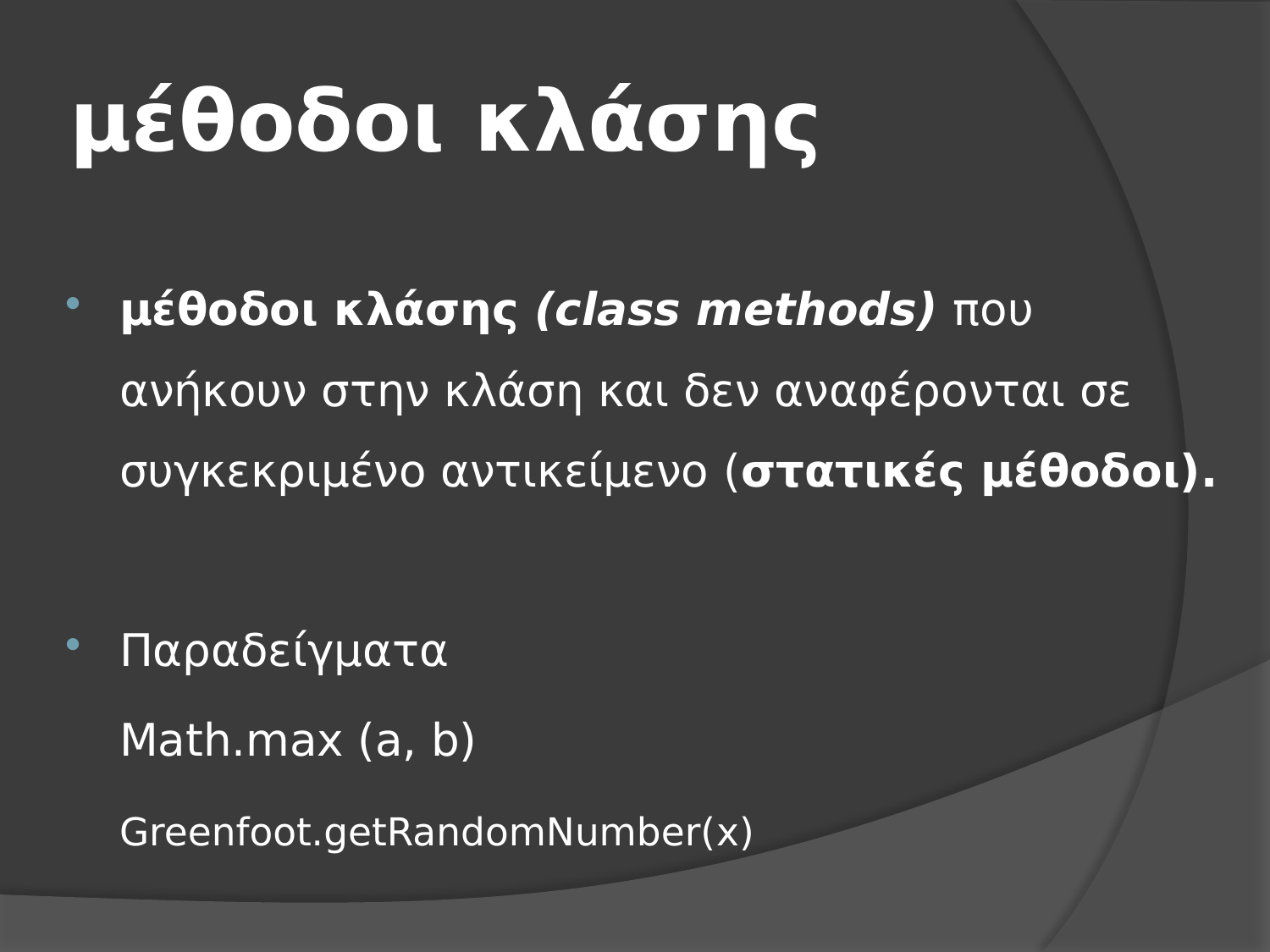

# μέθοδοι κλάσης
μέθοδοι κλάσης (class methods) που ανήκουν στην κλάση και δεν αναφέρονται σε συγκεκριμένο αντικείμενο (στατικές μέθοδοι).

Παραδείγματα
	Math.max (a, b)
	Greenfoot.getRandomNumber(x)